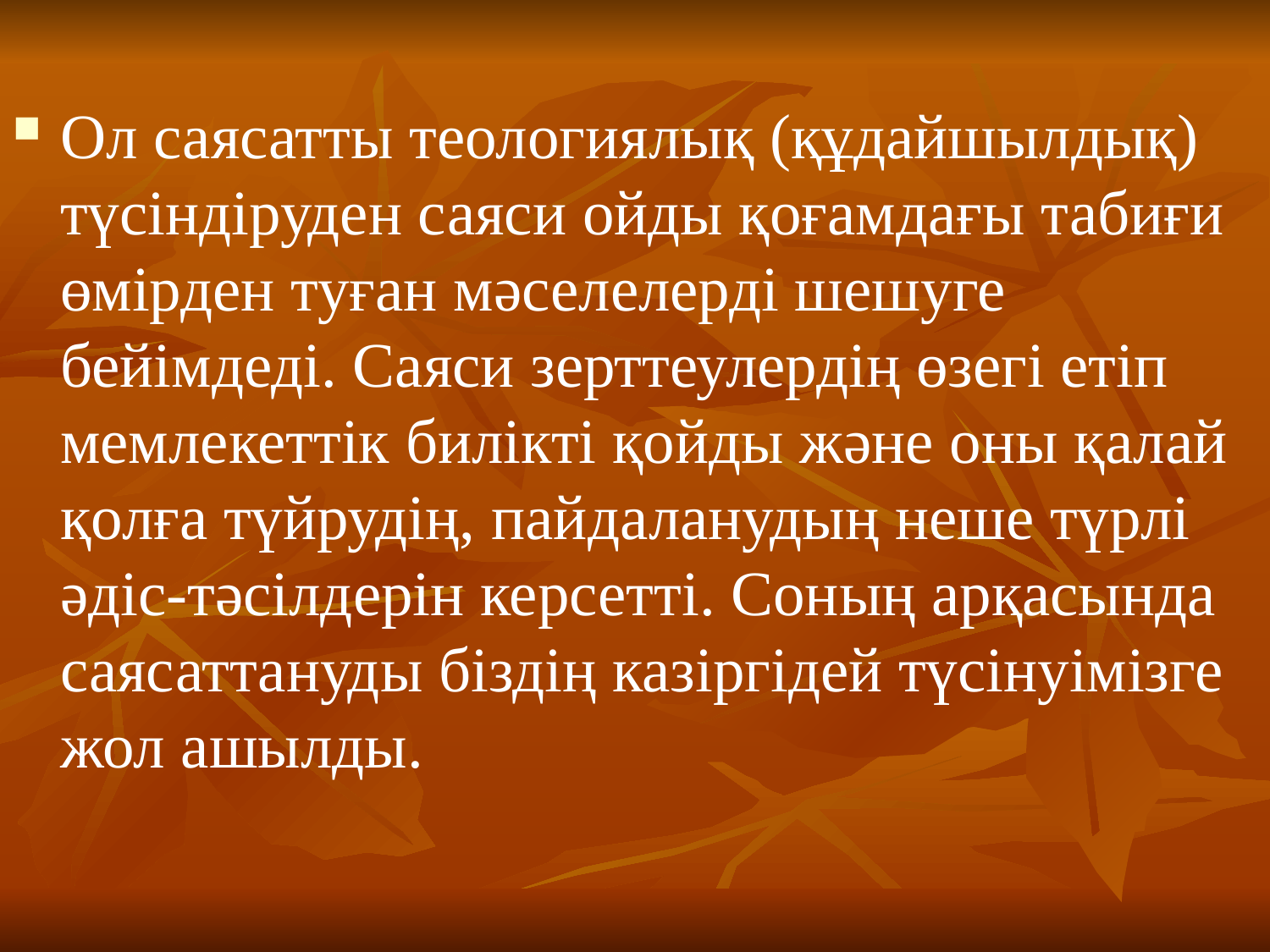

Ол саясатты теологиялық (құдайшылдық) түсіндіруден саяси ойды қоғамдағы табиғи өмірден туған мәселелерді шешуге бейімдеді. Саяси зерттеулердің өзегі етіп мемлекеттік билікті қойды және оны қалай қолға түйрудің, пайдаланудың неше түрлі әдіс-тәсілдерін керсетті. Соның арқасында саясаттануды біздің казіргідей түсінуімізге жол ашылды.